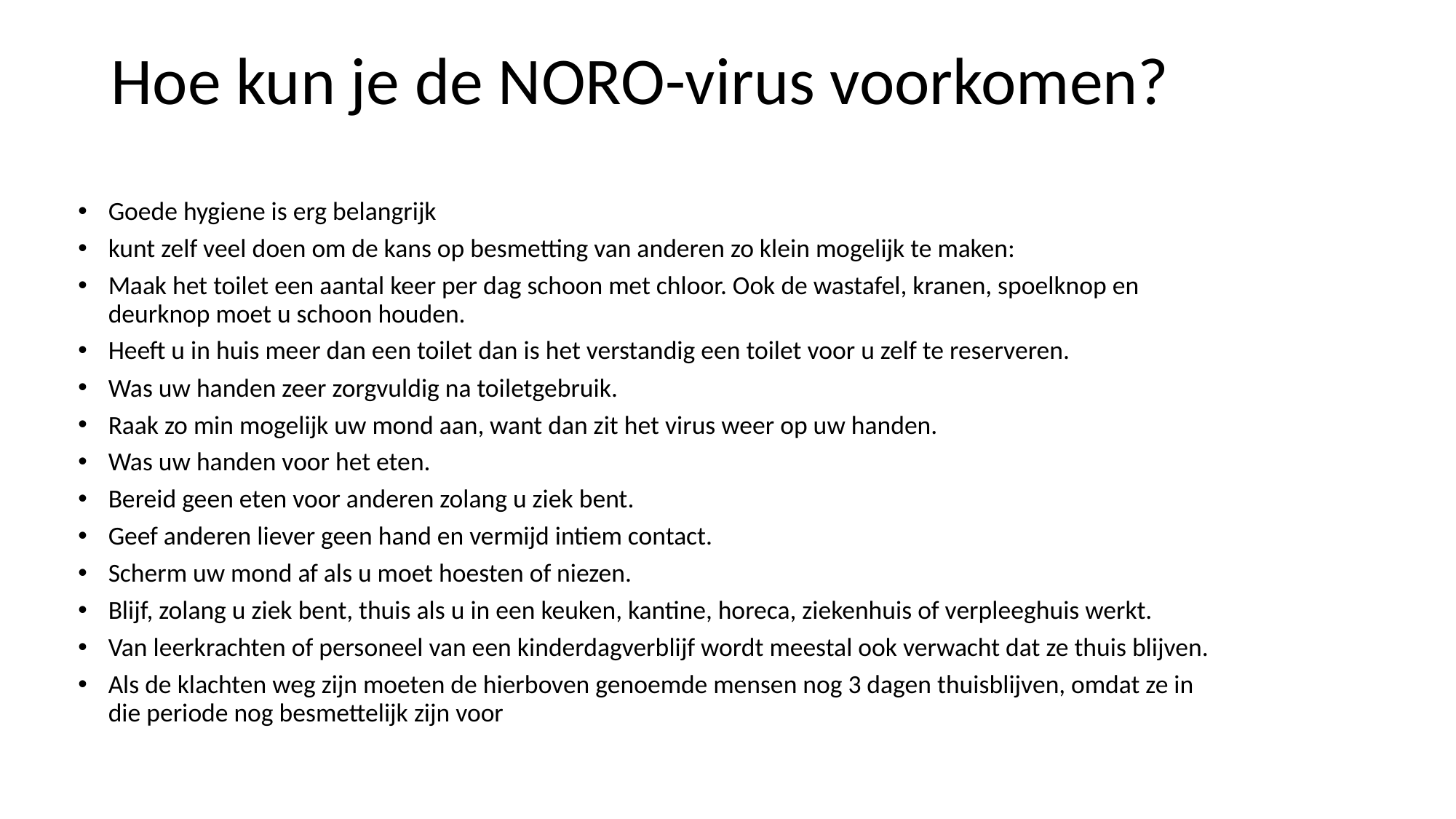

# Hoe kun je de NORO-virus voorkomen?
Goede hygiene is erg belangrijk
kunt zelf veel doen om de kans op besmetting van anderen zo klein mogelijk te maken:
Maak het toilet een aantal keer per dag schoon met chloor. Ook de wastafel, kranen, spoelknop en deurknop moet u schoon houden.
Heeft u in huis meer dan een toilet dan is het verstandig een toilet voor u zelf te reserveren.
Was uw handen zeer zorgvuldig na toiletgebruik.
Raak zo min mogelijk uw mond aan, want dan zit het virus weer op uw handen.
Was uw handen voor het eten.
Bereid geen eten voor anderen zolang u ziek bent.
Geef anderen liever geen hand en vermijd intiem contact.
Scherm uw mond af als u moet hoesten of niezen.
Blijf, zolang u ziek bent, thuis als u in een keuken, kantine, horeca, ziekenhuis of verpleeghuis werkt.
Van leerkrachten of personeel van een kinderdagverblijf wordt meestal ook verwacht dat ze thuis blijven.
Als de klachten weg zijn moeten de hierboven genoemde mensen nog 3 dagen thuisblijven, omdat ze in die periode nog besmettelijk zijn voor